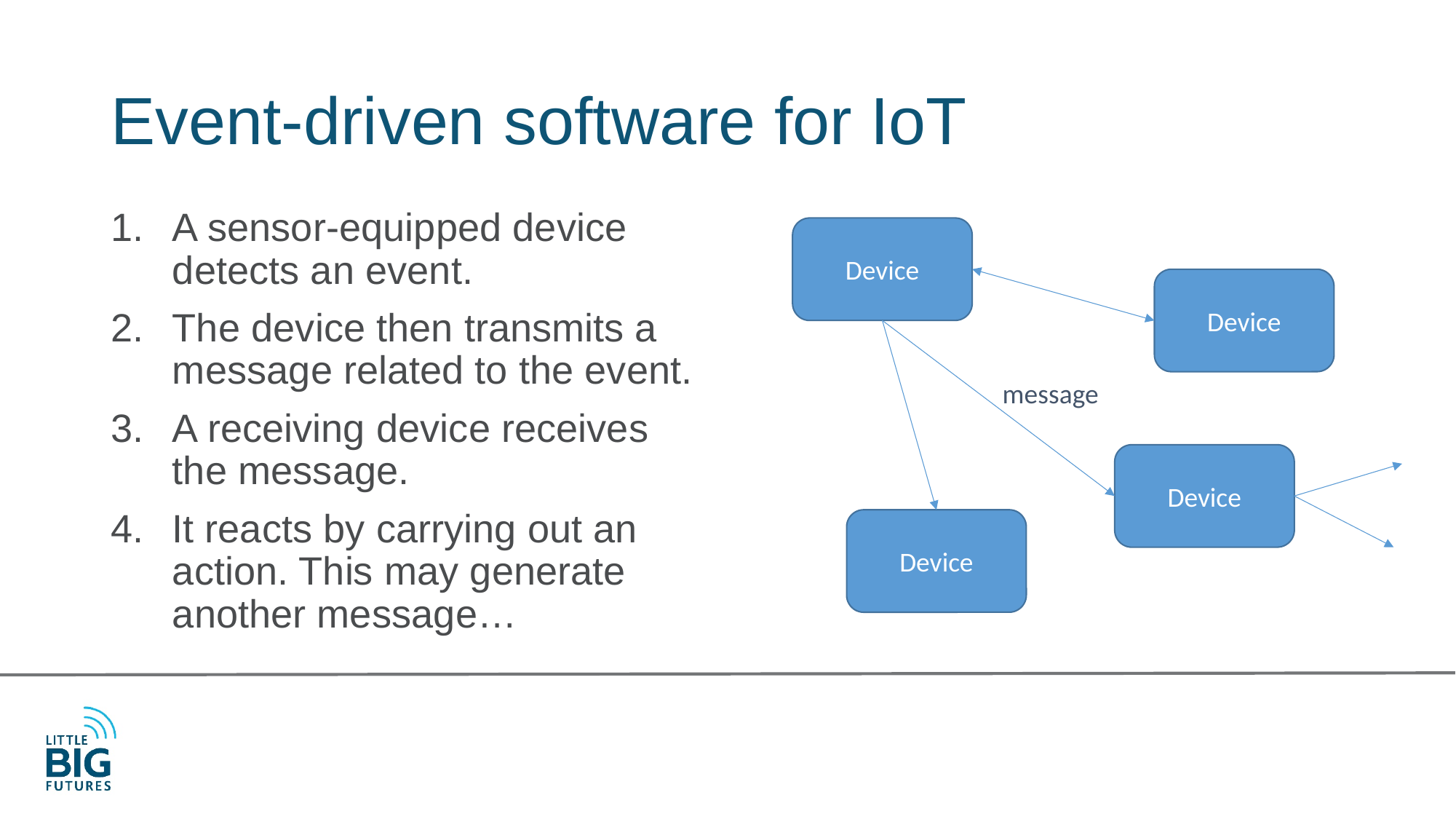

# Event-driven software for IoT
A sensor-equipped device detects an event.
The device then transmits a message related to the event.
A receiving device receives the message.
It reacts by carrying out an action. This may generate another message…

Device
Device
message
Device
Device